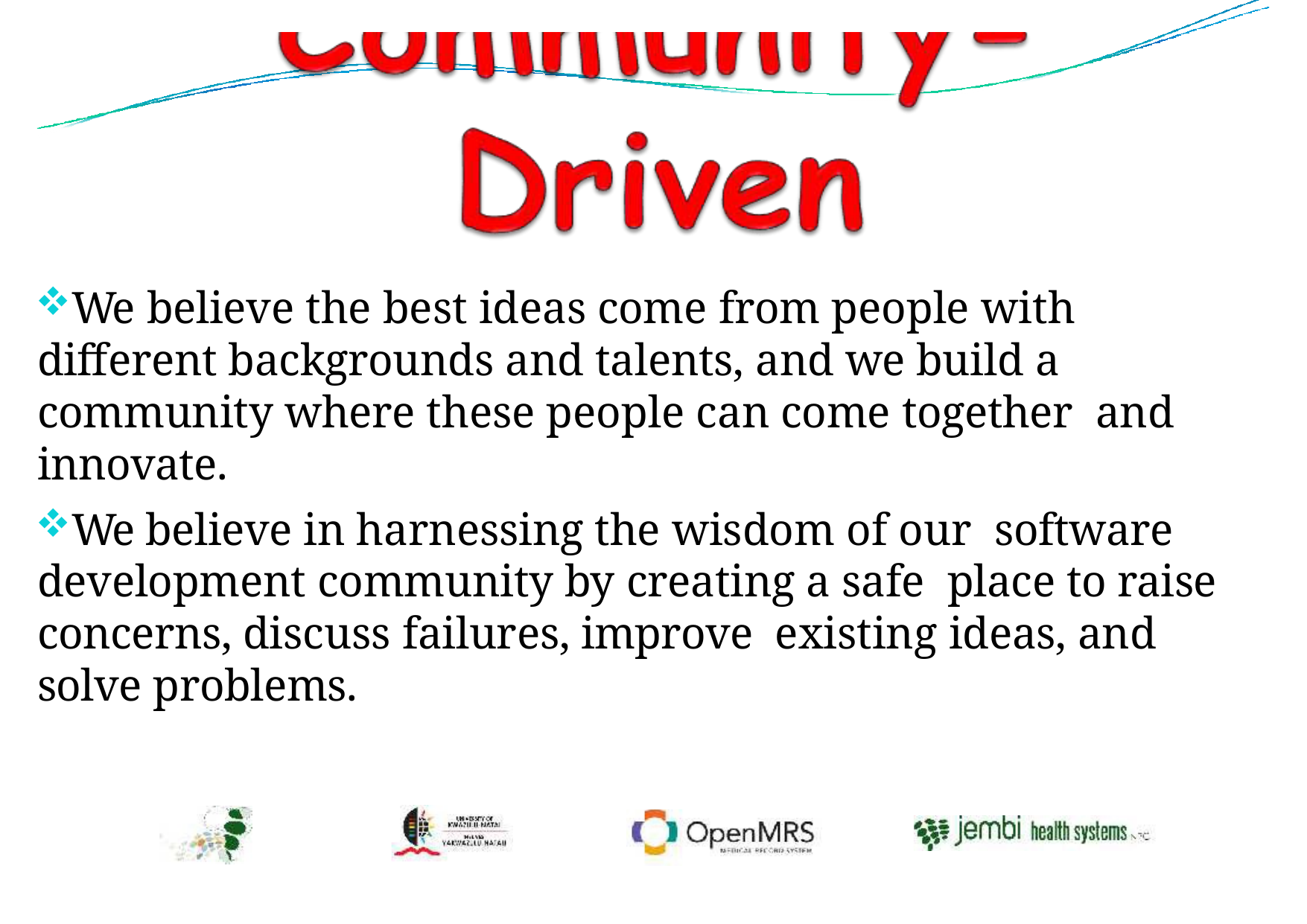

We believe the best ideas come from people with  different backgrounds and talents, and we build a  community where these people can come together  and innovate.
We believe in harnessing the wisdom of our  software development community by creating a safe  place to raise concerns, discuss failures, improve  existing ideas, and solve problems.